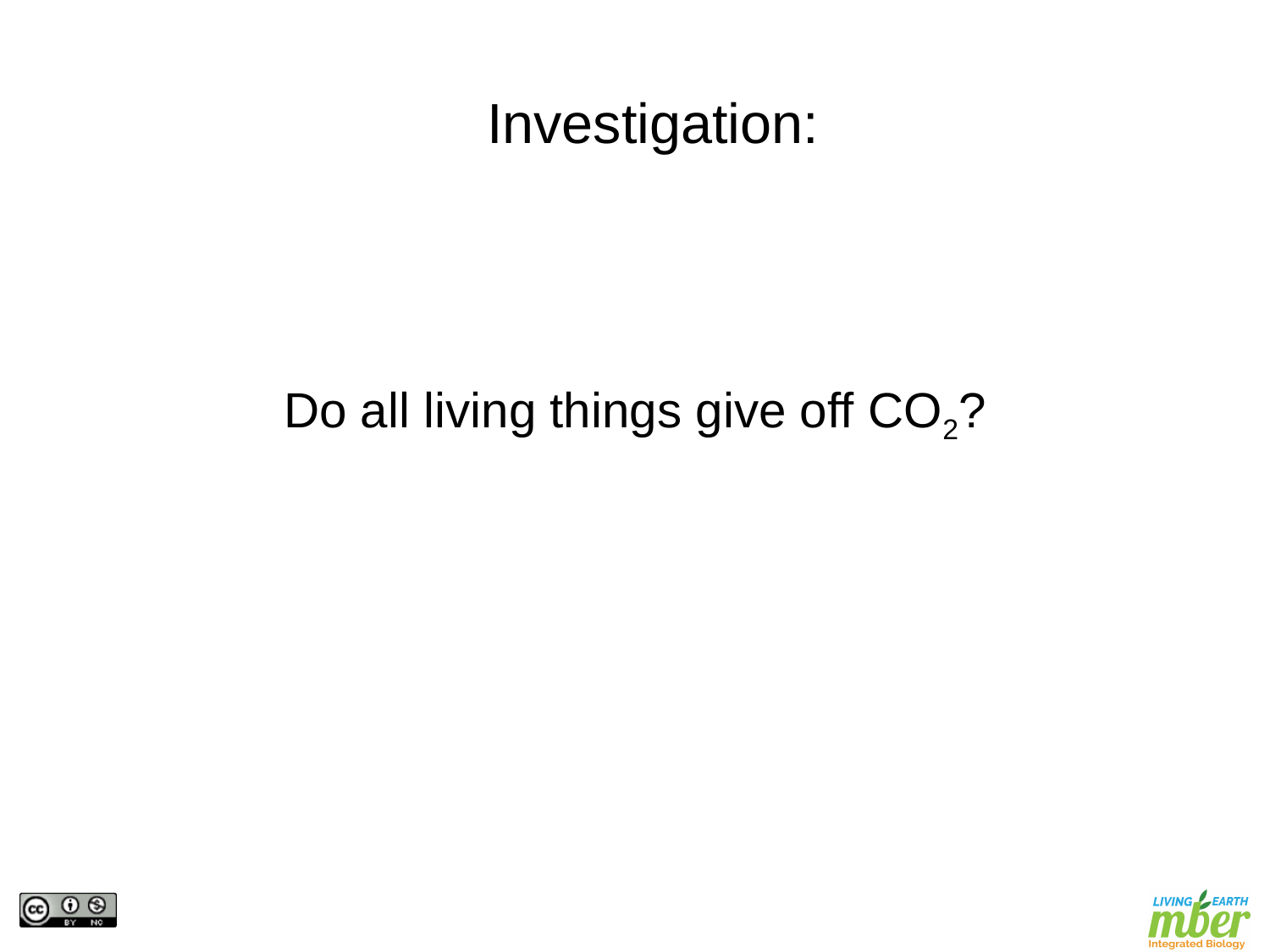

Investigation:
Do all living things give off CO2?